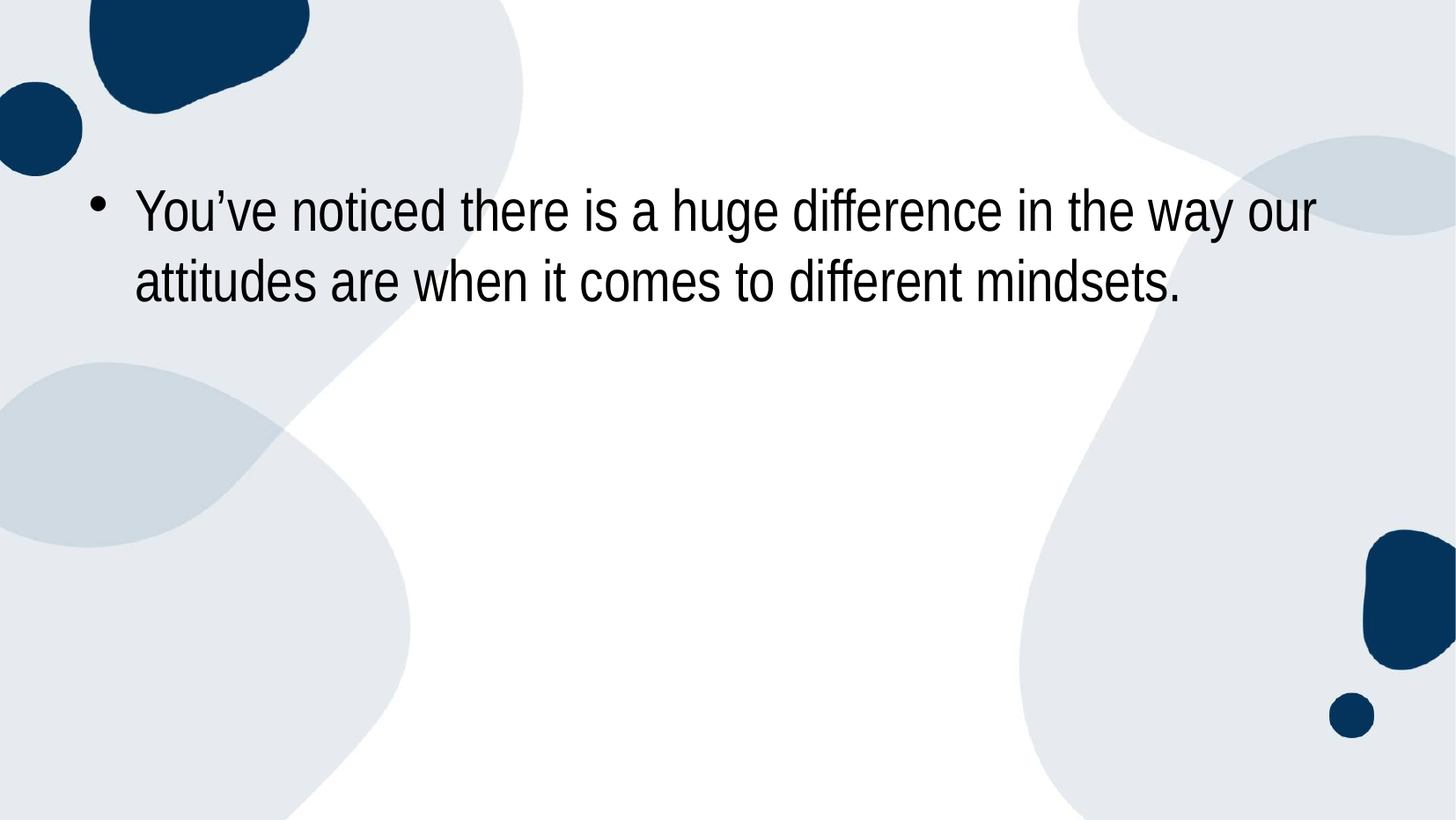

#
You’ve noticed there is a huge difference in the way our attitudes are when it comes to different mindsets.